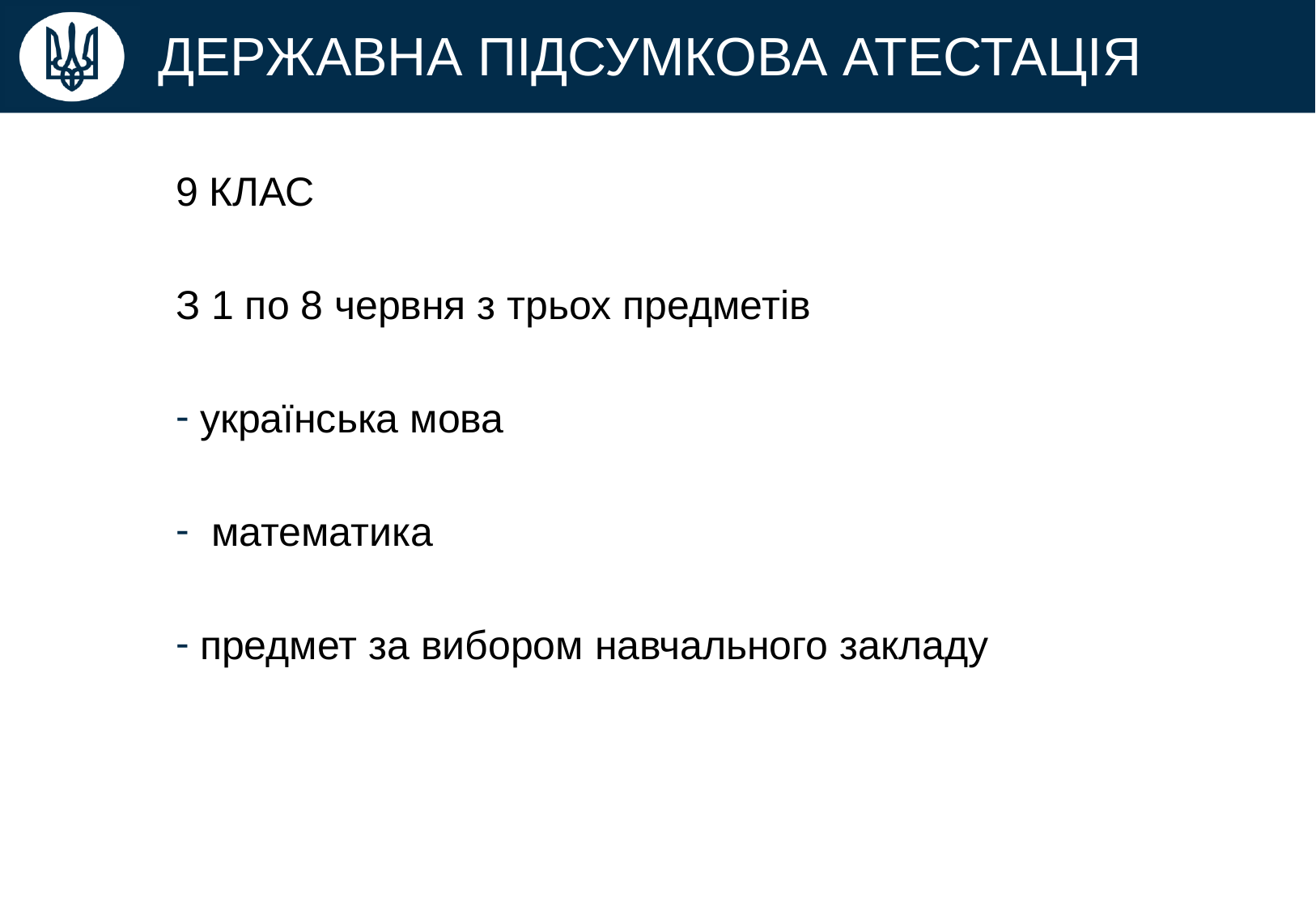

# ДЕРЖАВНА ПІДСУМКОВА АТЕСТАЦІЯ
9 КЛАС

З 1 по 8 червня з трьох предметів

українська мова

 математика

предмет за вибором навчального закладу